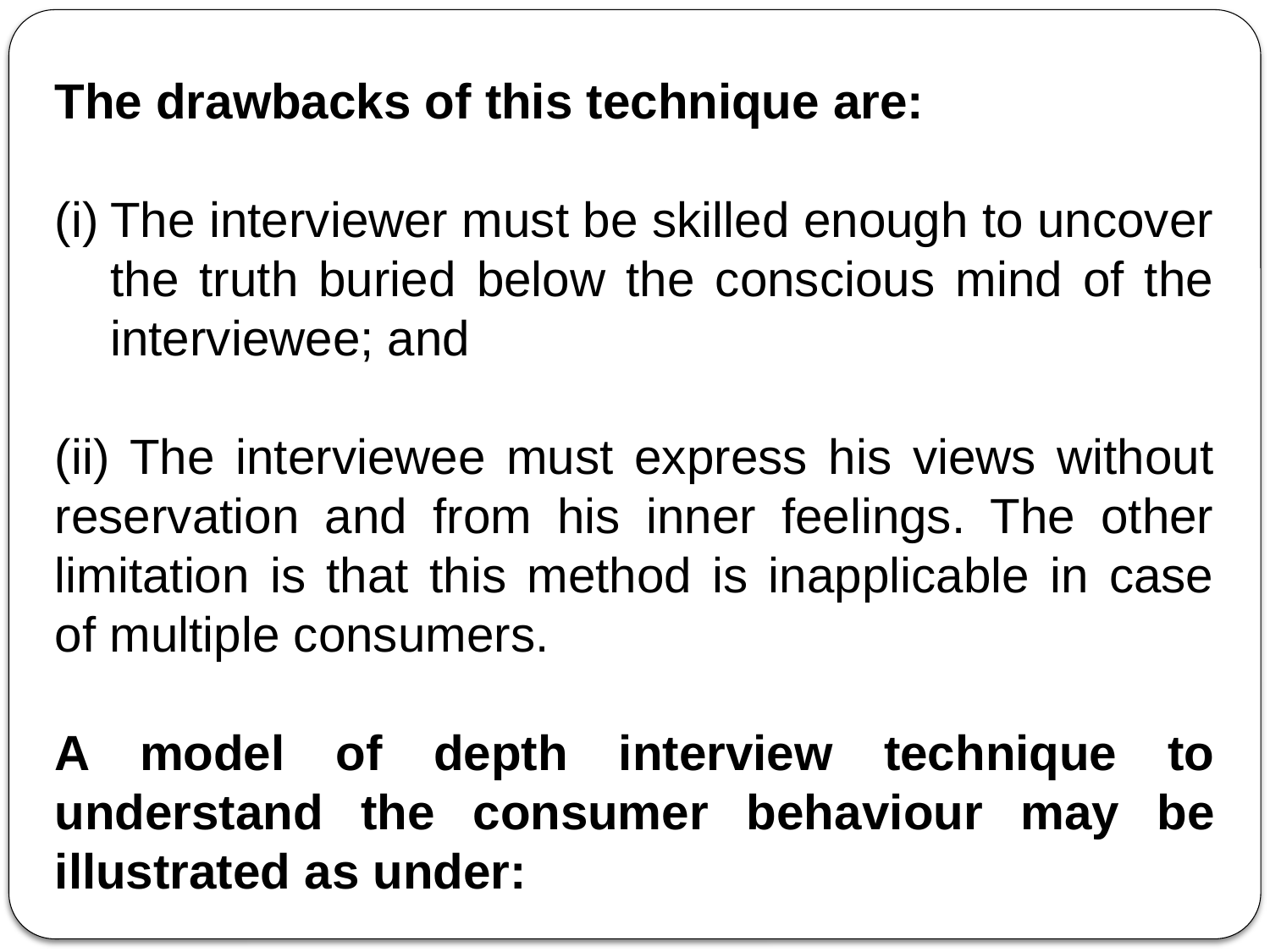

The drawbacks of this technique are:

The interviewer must be skilled enough to uncover the truth buried below the conscious mind of the interviewee; and

(ii) The interviewee must express his views without reservation and from his inner feelings. The other limitation is that this method is inapplicable in case of multiple consumers.

A model of depth interview technique to understand the consumer beha­viour may be illustrated as under: